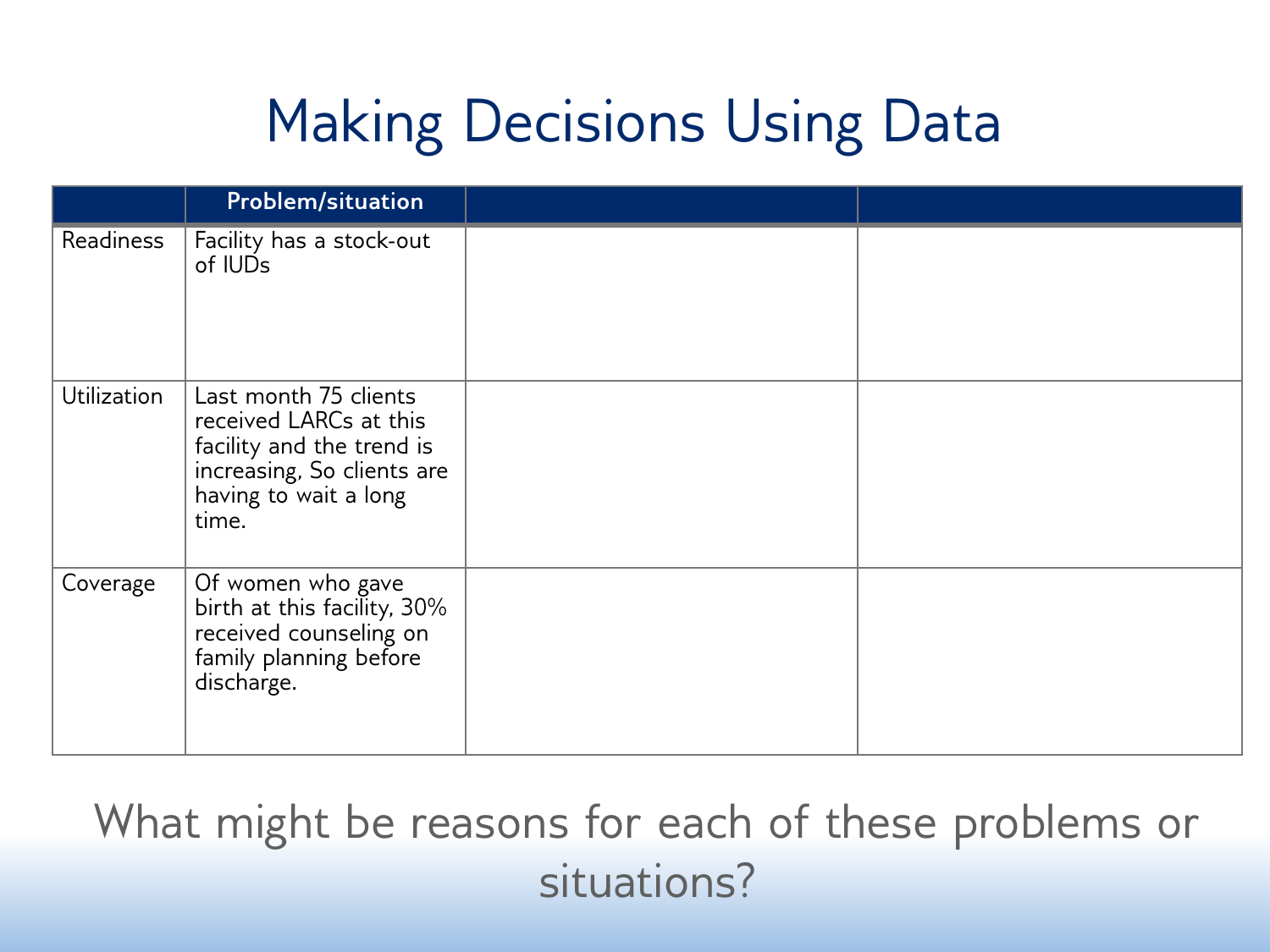

# Making Decisions Using Data
|  | Problem/situation |  |  |
| --- | --- | --- | --- |
| Readiness | Facility has a stock-out of IUDs |  |  |
| Utilization | Last month 75 clients received LARCs at this facility and the trend is increasing, So clients are having to wait a long time. |  |  |
| Coverage | Of women who gave birth at this facility, 30% received counseling on family planning before discharge. |  |  |
What might be reasons for each of these problems or situations?